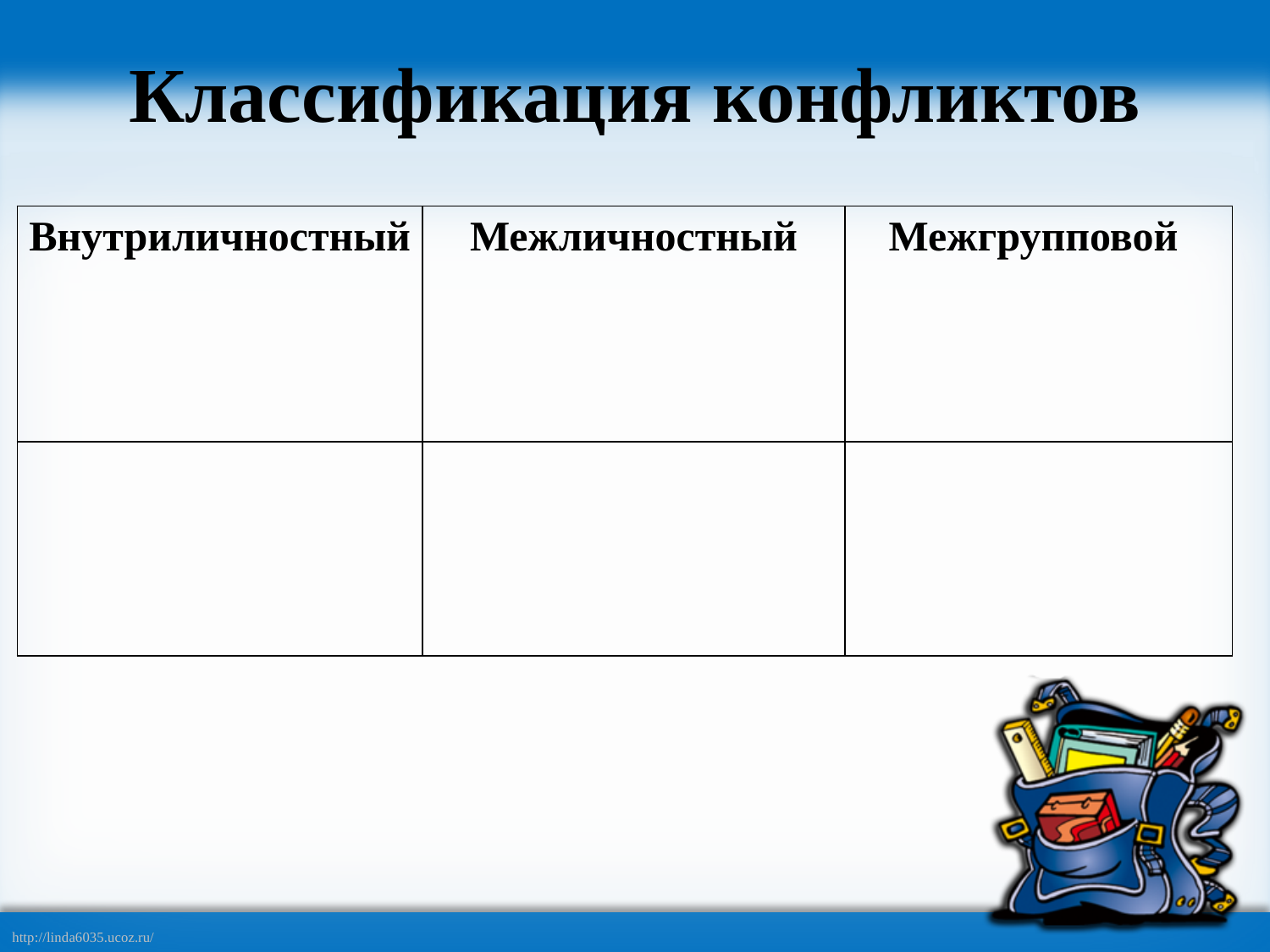

# Классификация конфликтов
| Внутриличностный | Межличностный | Межгрупповой |
| --- | --- | --- |
|  |  |  |